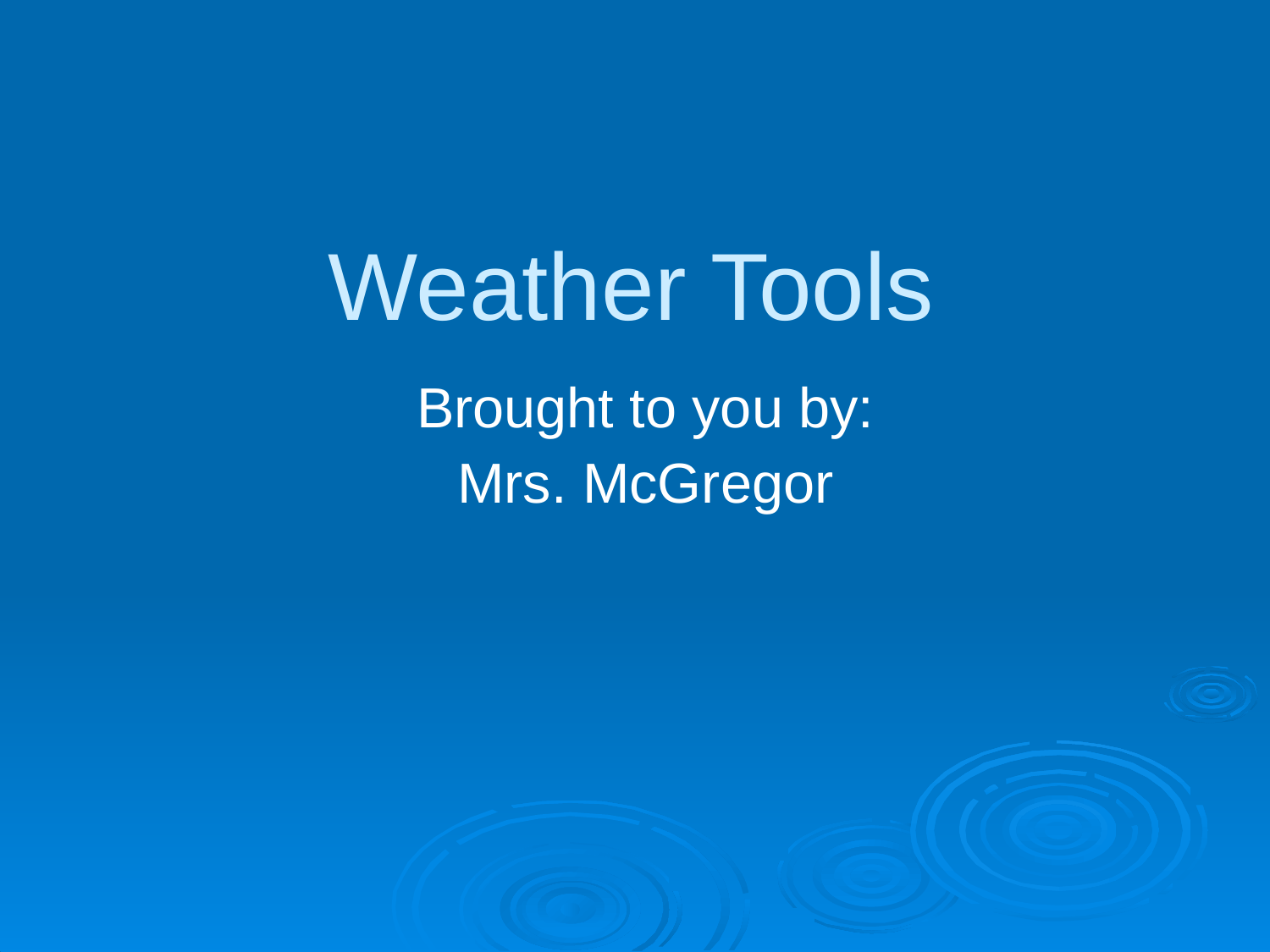

# Weather Tools
Brought to you by:
Mrs. McGregor